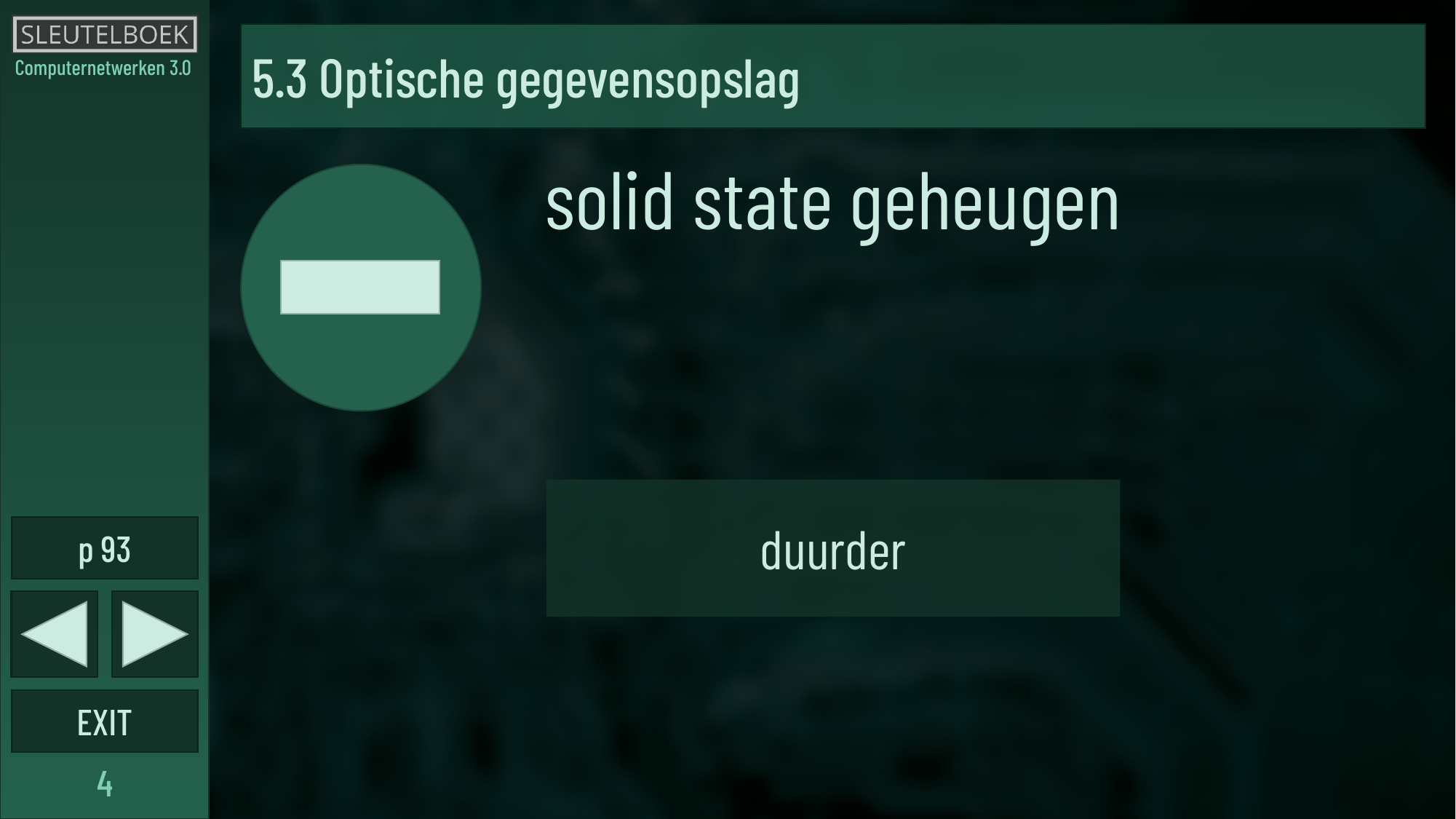

5.3 Optische gegevensopslag
Computernetwerken 3.0
solid state geheugen

duurder
p 93
4